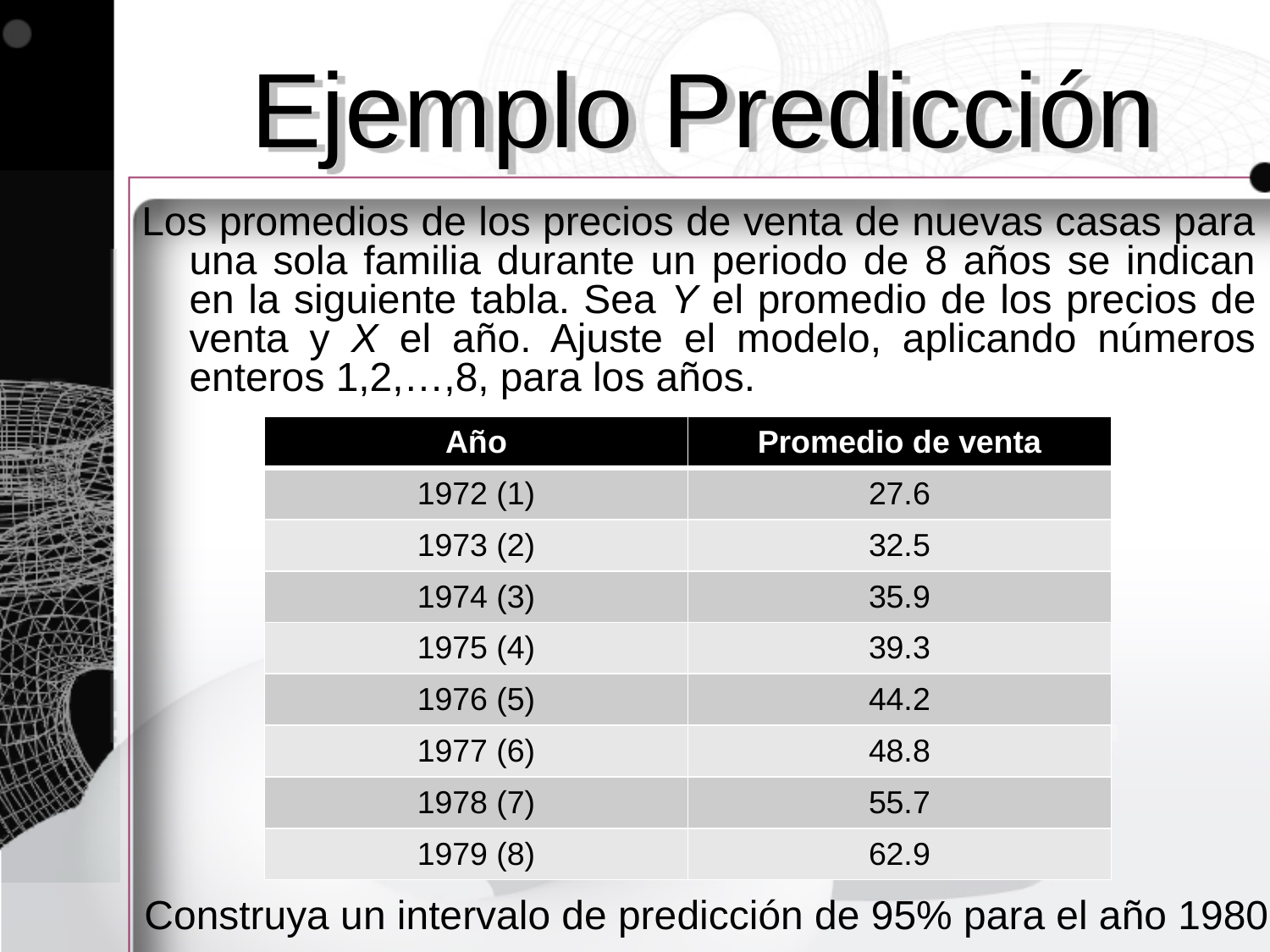

# Ejemplo Predicción

Los promedios de los precios de venta de nuevas casas para una sola familia durante un periodo de 8 años se indican en la siguiente tabla. Sea Y el promedio de los precios de venta y X el año. Ajuste el modelo, aplicando números enteros 1,2,…,8, para los años.

| Año | Promedio de venta |
| --- | --- |
| 1972 (1) | 27.6 |
| 1973 (2) | 32.5 |
| 1974 (3) | 35.9 |
| 1975 (4) | 39.3 |
| 1976 (5) | 44.2 |
| 1977 (6) | 48.8 |
| 1978 (7) | 55.7 |
| 1979 (8) | 62.9 |
Construya un intervalo de predicción de 95% para el año 1980